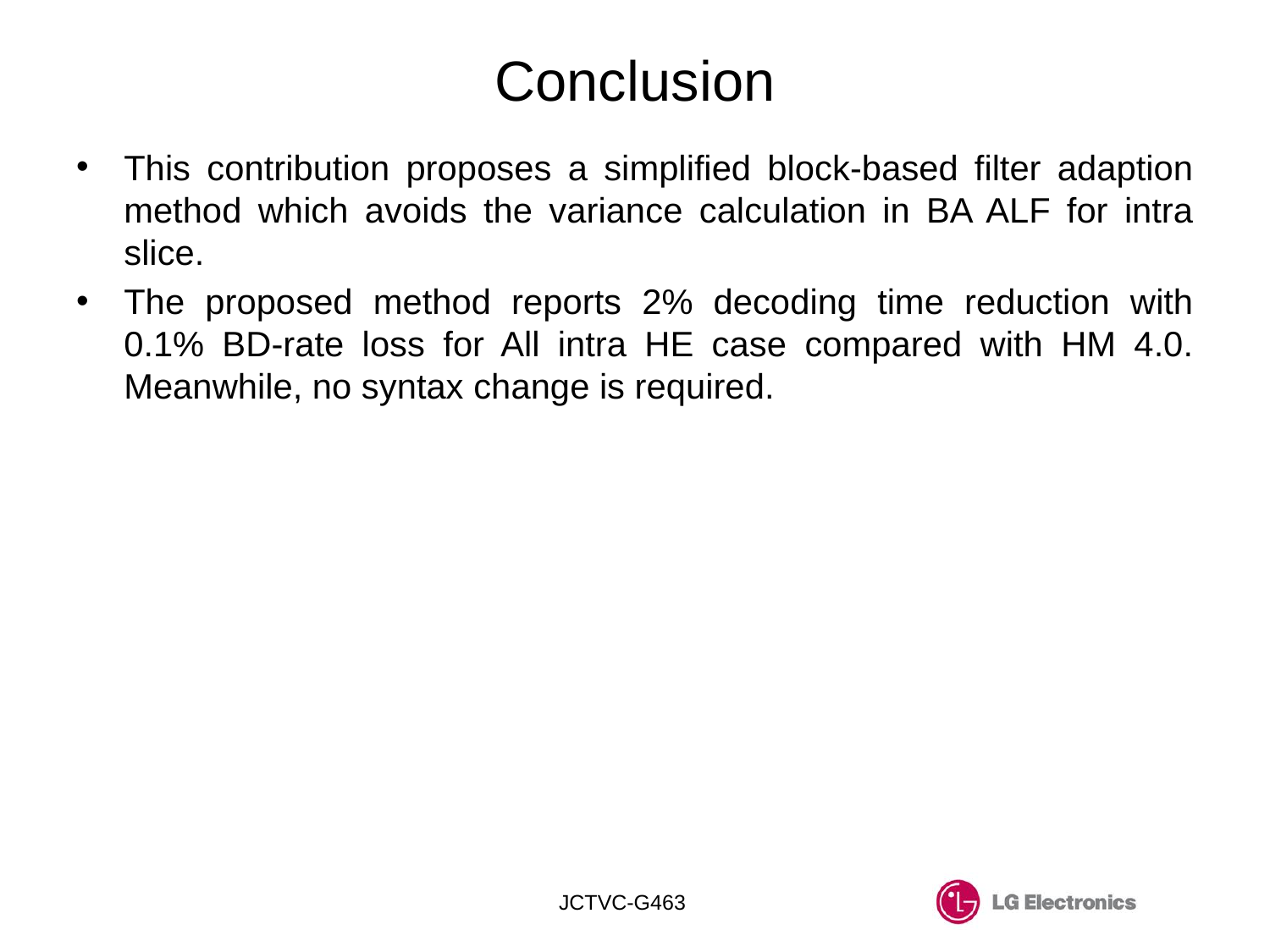

# Conclusion
This contribution proposes a simplified block-based filter adaption method which avoids the variance calculation in BA ALF for intra slice.
The proposed method reports 2% decoding time reduction with 0.1% BD-rate loss for All intra HE case compared with HM 4.0. Meanwhile, no syntax change is required.